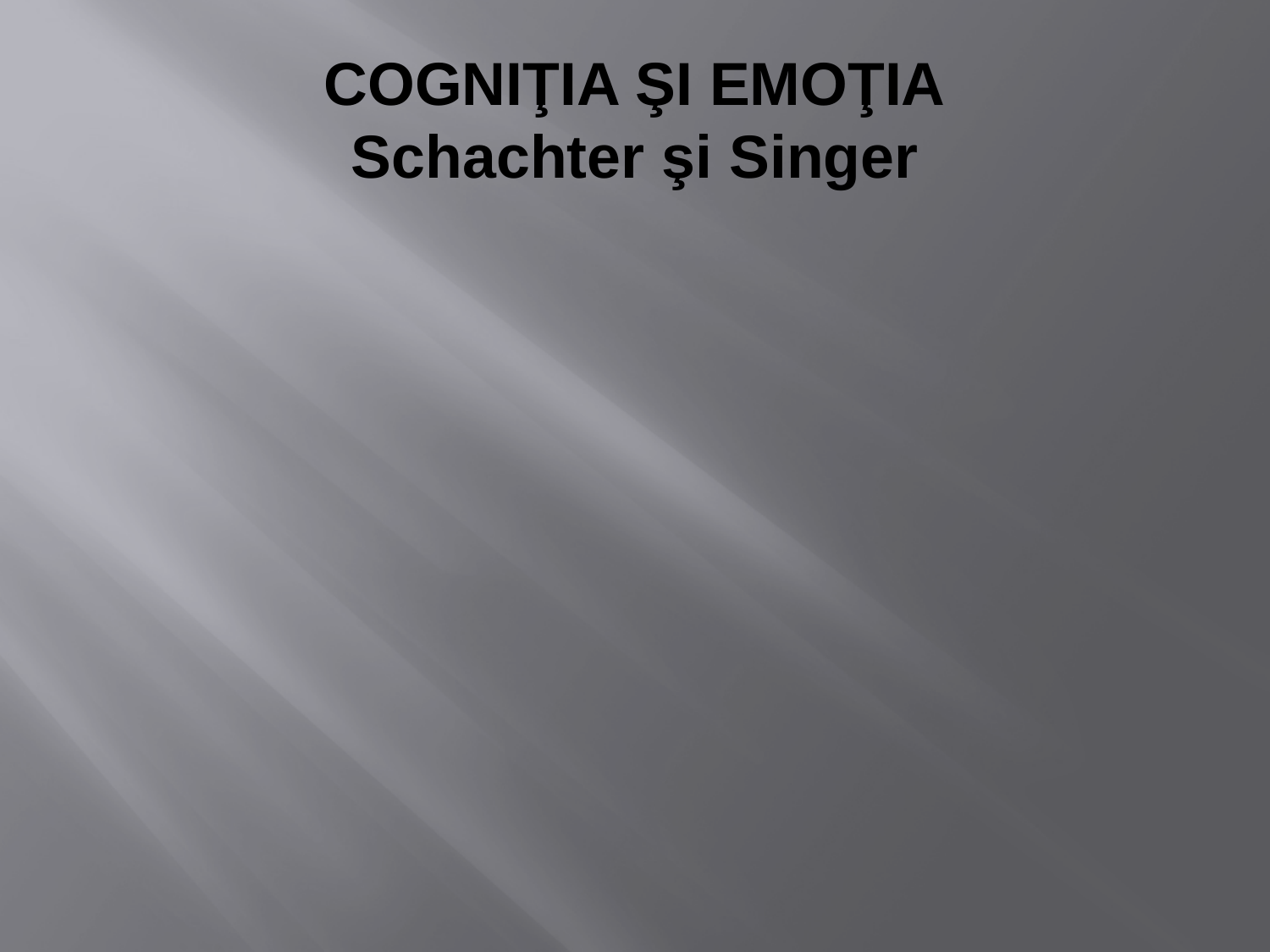

# COGNIŢIA ŞI EMOŢIA Schachter şi Singer